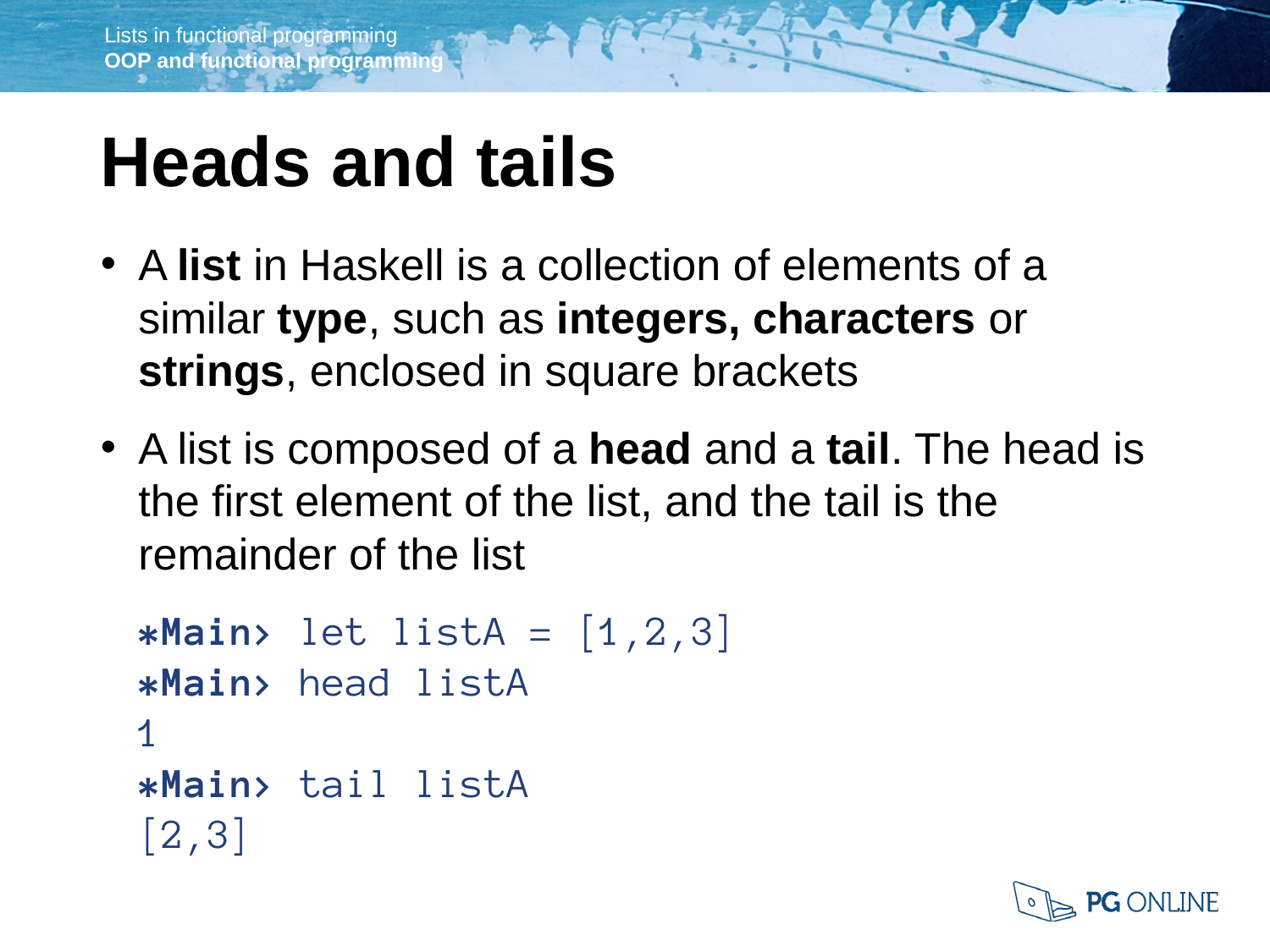

Heads and tails
A list in Haskell is a collection of elements of a similar type, such as integers, characters or strings, enclosed in square brackets
A list is composed of a head and a tail. The head is the first element of the list, and the tail is the remainder of the list
*Main> let listA = [1,2,3]
*Main> head listA
1
*Main> tail listA
[2,3]